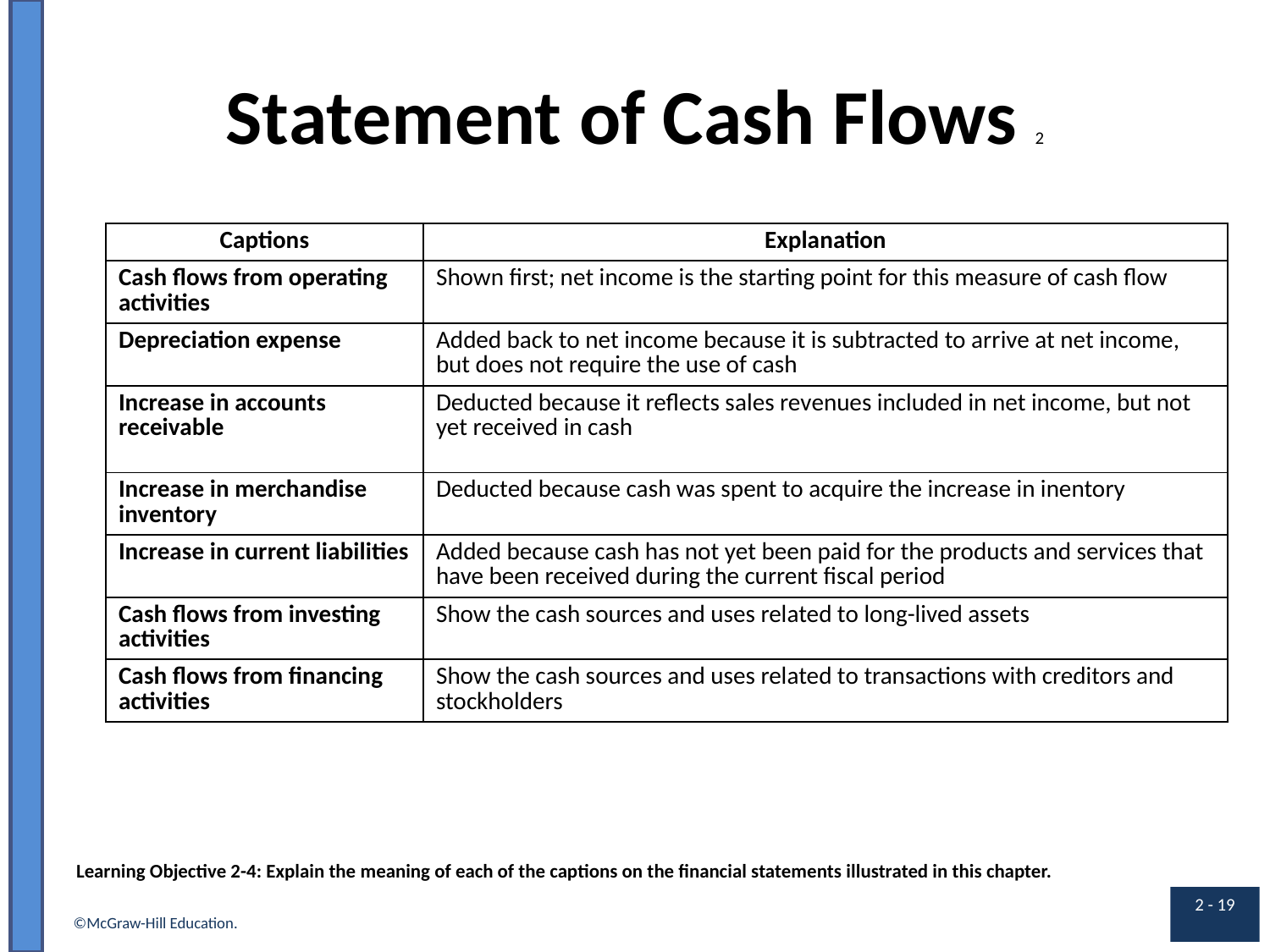

# Statement of Cash Flows 2
| Captions | Explanation |
| --- | --- |
| Cash flows from operating activities | Shown first; net income is the starting point for this measure of cash flow |
| Depreciation expense | Added back to net income because it is subtracted to arrive at net income, but does not require the use of cash |
| Increase in accounts receivable | Deducted because it reflects sales revenues included in net income, but not yet received in cash |
| Increase in merchandise inventory | Deducted because cash was spent to acquire the increase in inentory |
| Increase in current liabilities | Added because cash has not yet been paid for the products and services that have been received during the current fiscal period |
| Cash flows from investing activities | Show the cash sources and uses related to long-lived assets |
| Cash flows from financing activities | Show the cash sources and uses related to transactions with creditors and stockholders |
Learning Objective 2-4: Explain the meaning of each of the captions on the financial statements illustrated in this chapter.